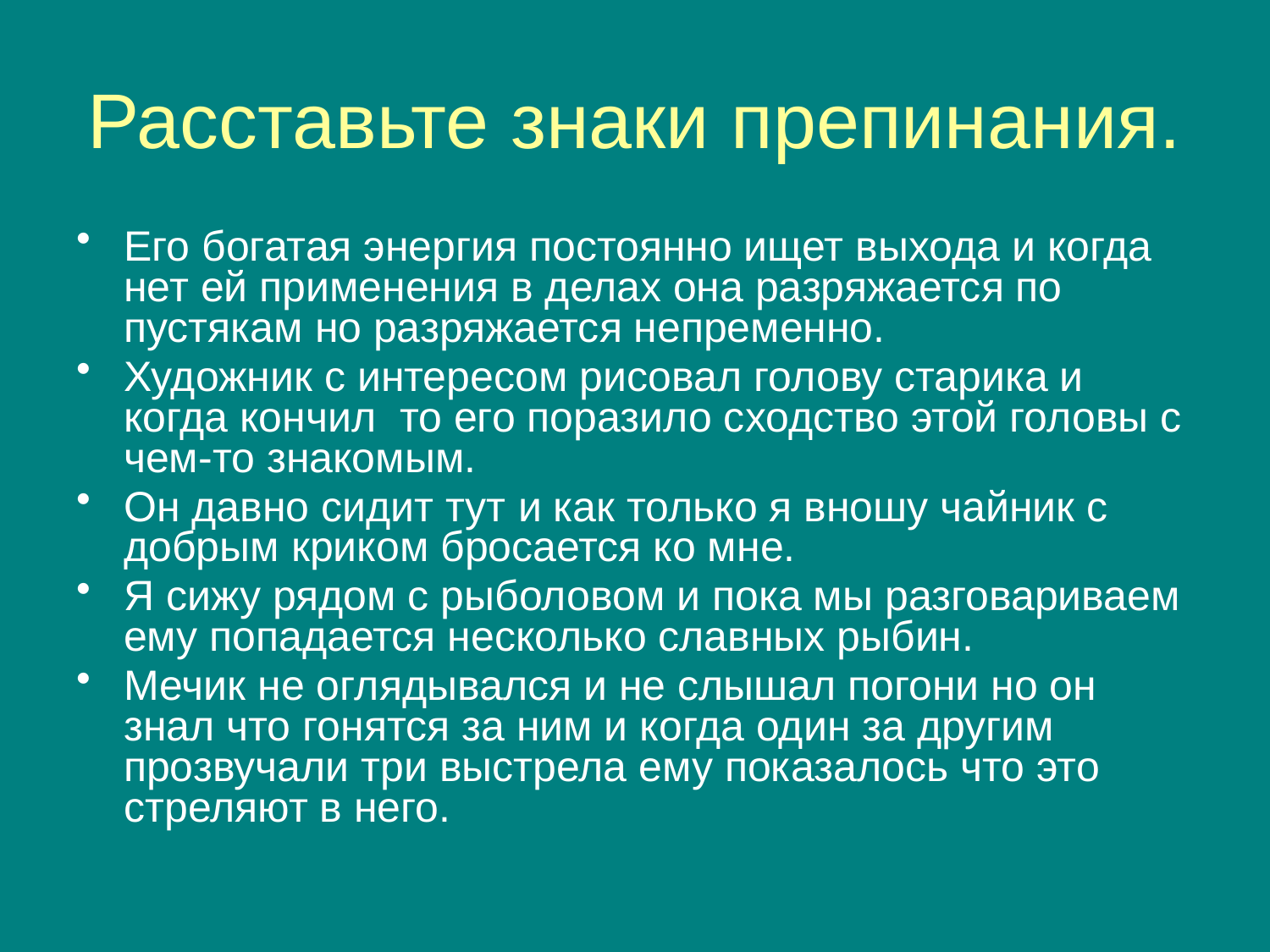

# Расставьте знаки препинания.
Его богатая энергия постоянно ищет выхода и когда нет ей применения в делах она разряжается по пустякам но разряжается непременно.
Художник с интересом рисовал голову старика и когда кончил  то его поразило сходство этой головы с чем-то знакомым.
Он давно сидит тут и как только я вношу чайник с добрым криком бросается ко мне.
Я сижу рядом с рыболовом и пока мы разговариваем ему попадается несколько славных рыбин.
Мечик не оглядывался и не слышал погони но он знал что гонятся за ним и когда один за другим прозвучали три выстрела ему показалось что это стреляют в него.